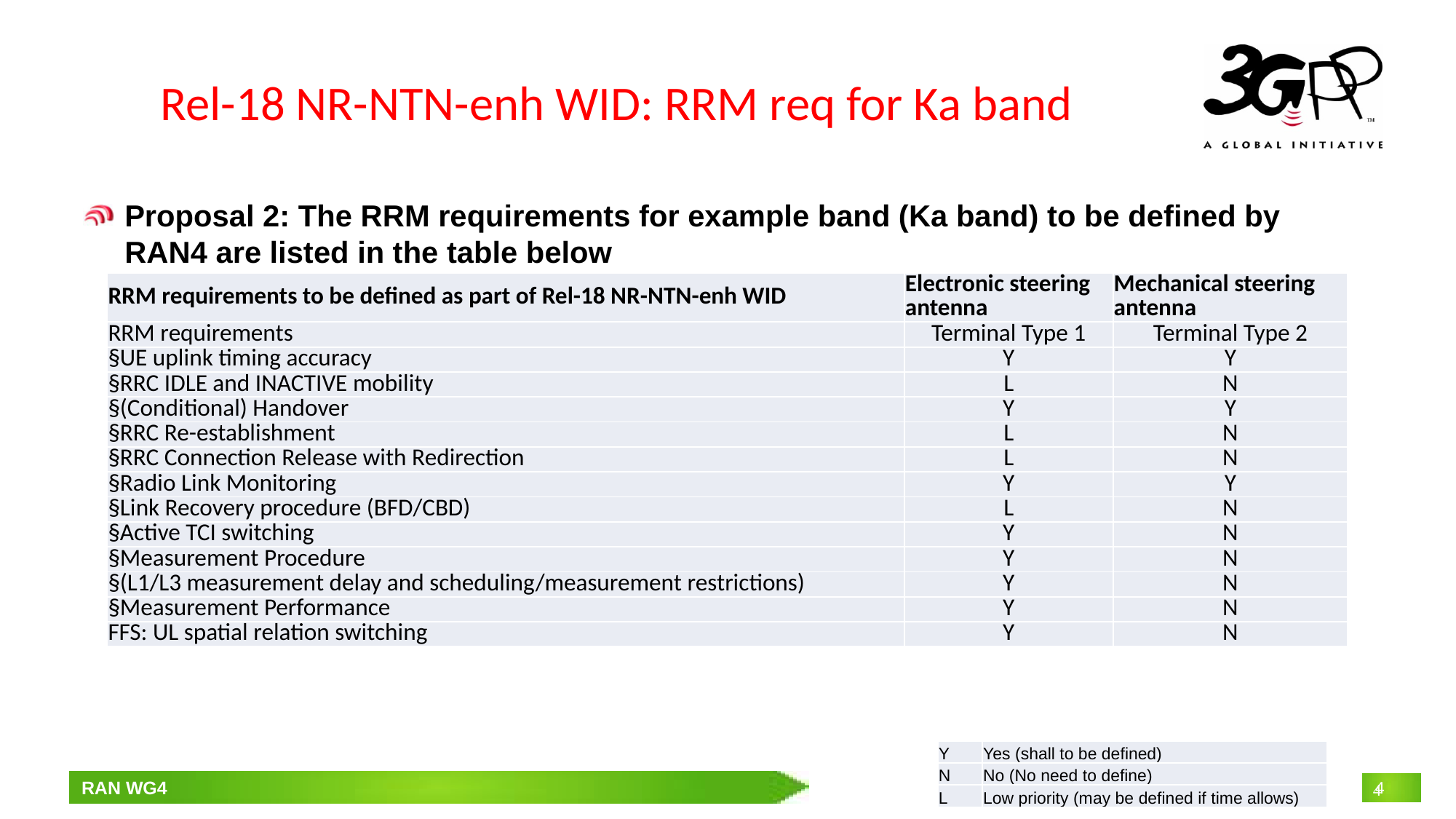

# Rel-18 NR-NTN-enh WID: RRM req for Ka band
Proposal 2: The RRM requirements for example band (Ka band) to be defined by RAN4 are listed in the table below
| RRM requirements to be defined as part of Rel-18 NR-NTN-enh WID | Electronic steering antenna | Mechanical steering antenna |
| --- | --- | --- |
| RRM requirements | Terminal Type 1 | Terminal Type 2 |
| §UE uplink timing accuracy | Y | Y |
| §RRC IDLE and INACTIVE mobility | L | N |
| §(Conditional) Handover | Y | Y |
| §RRC Re-establishment | L | N |
| §RRC Connection Release with Redirection | L | N |
| §Radio Link Monitoring | Y | Y |
| §Link Recovery procedure (BFD/CBD) | L | N |
| §Active TCI switching | Y | N |
| §Measurement Procedure | Y | N |
| §(L1/L3 measurement delay and scheduling/measurement restrictions) | Y | N |
| §Measurement Performance | Y | N |
| FFS: UL spatial relation switching | Y | N |
| Y | Yes (shall to be defined) |
| --- | --- |
| N | No (No need to define) |
| L | Low priority (may be defined if time allows) |
4